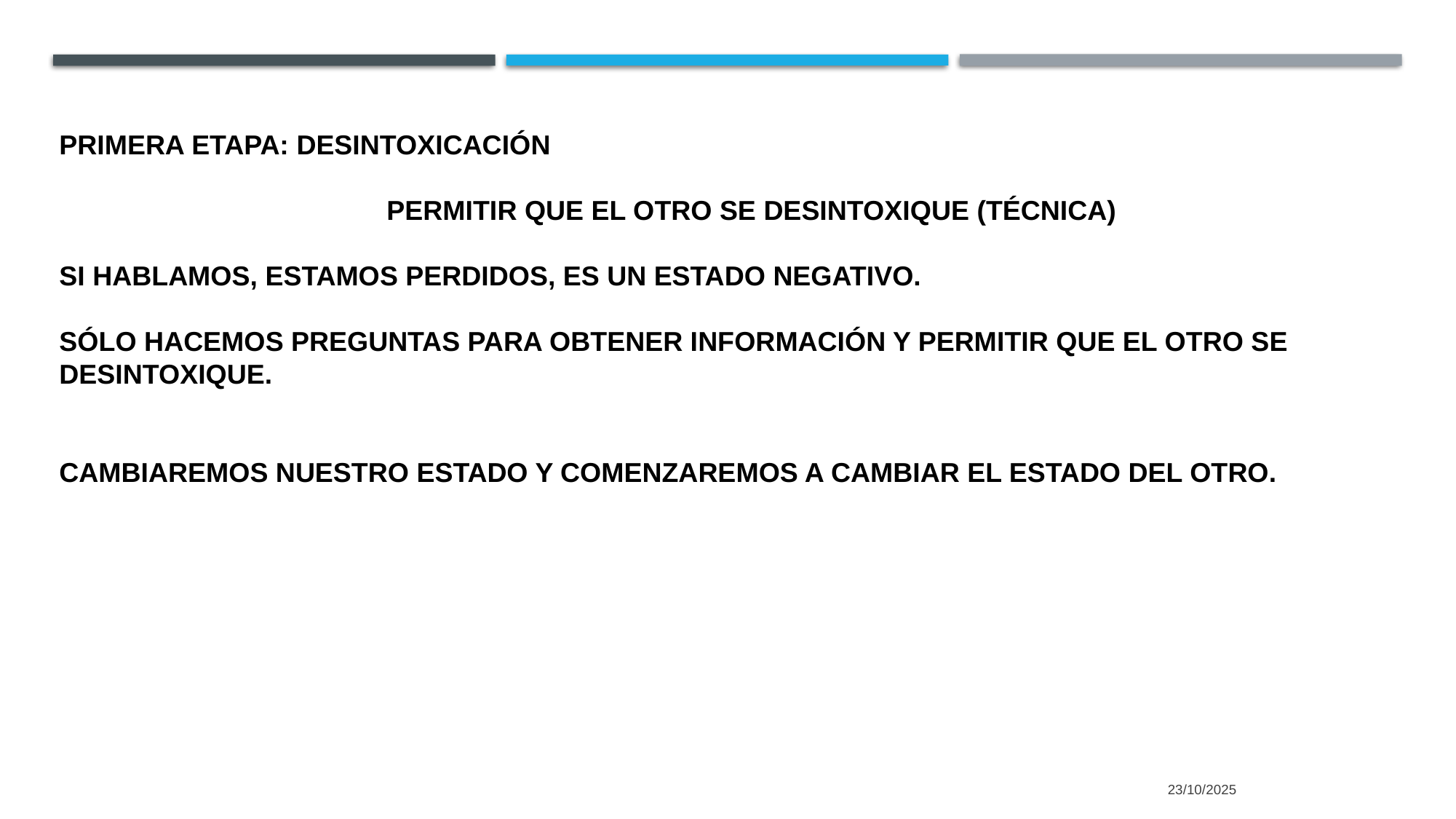

PRIMERA ETAPA: DESINTOXICACIÓN

			PERMITIR QUE EL OTRO SE DESINTOXIQUE (TÉCNICA)

SI HABLAMOS, ESTAMOS PERDIDOS, ES UN ESTADO NEGATIVO.

SÓLO HACEMOS PREGUNTAS PARA OBTENER INFORMACIÓN Y PERMITIR QUE EL OTRO SE DESINTOXIQUE.

CAMBIAREMOS NUESTRO ESTADO Y COMENZAREMOS A CAMBIAR EL ESTADO DEL OTRO.
23/10/2025